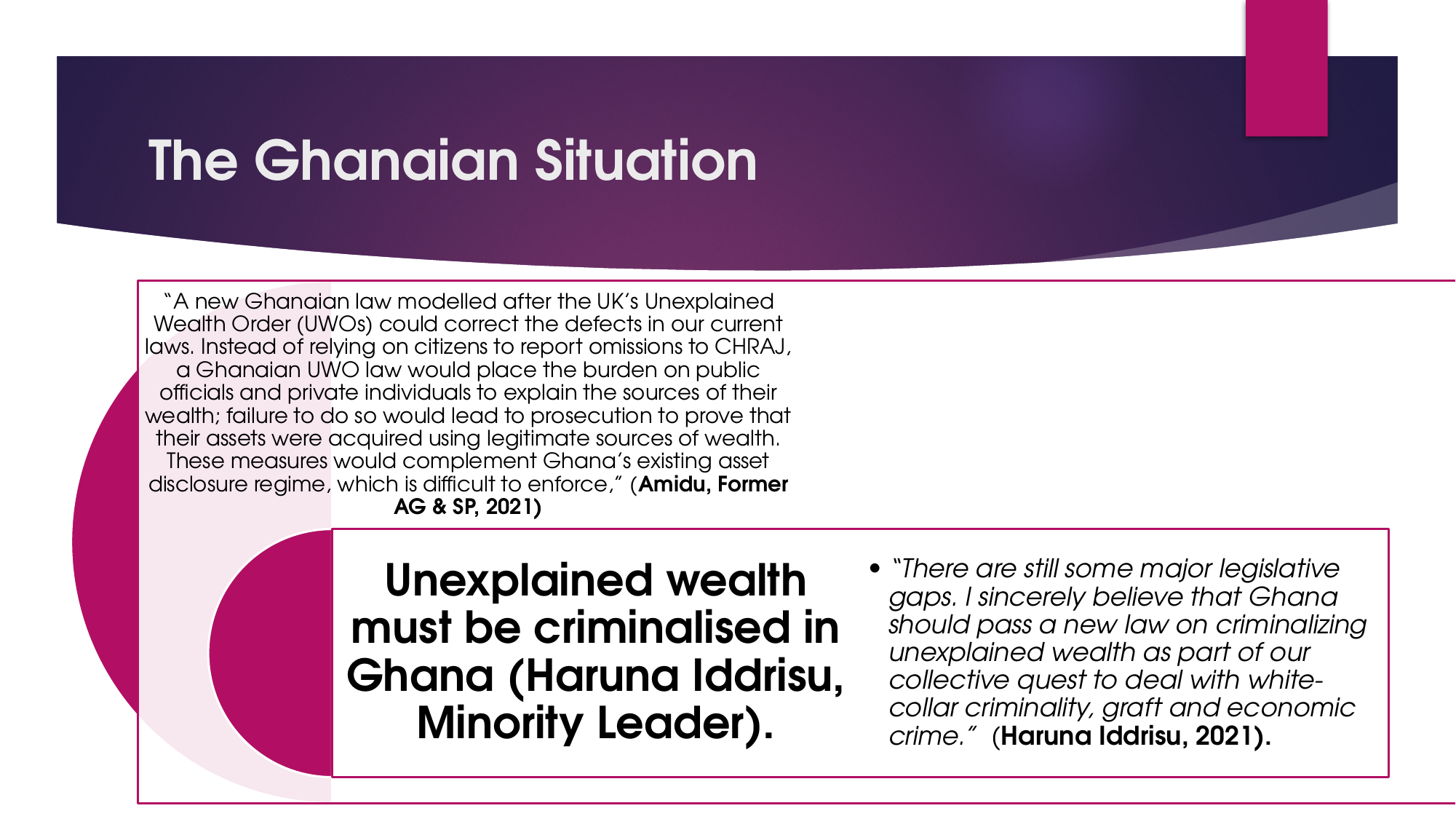

# The Ghanaian Situation

“A new Ghanaian law modelled after the UK’s Unexplained Wealth Order (UWOs) could correct the defects in our current laws. Instead of relying on citizens to report omissions to CHRAJ, a Ghanaian UWO law would place the burden on public officials and private individuals to explain the sources of their wealth; failure to do so would lead to prosecution to prove that their assets were acquired using legitimate sources of wealth. These measures would complement Ghana’s existing asset disclosure regime, which is difficult to enforce,” (Amidu, Former AG & SP, 2021)

Unexplained wealth must be criminalised in Ghana (Haruna Iddrisu, Minority Leader).

“There are still some major legislative gaps. I sincerely believe that Ghana should pass a new law on criminalizing unexplained wealth as part of our collective quest to deal with white-collar criminality, graft and economic crime.”  (Haruna Iddrisu, 2021).